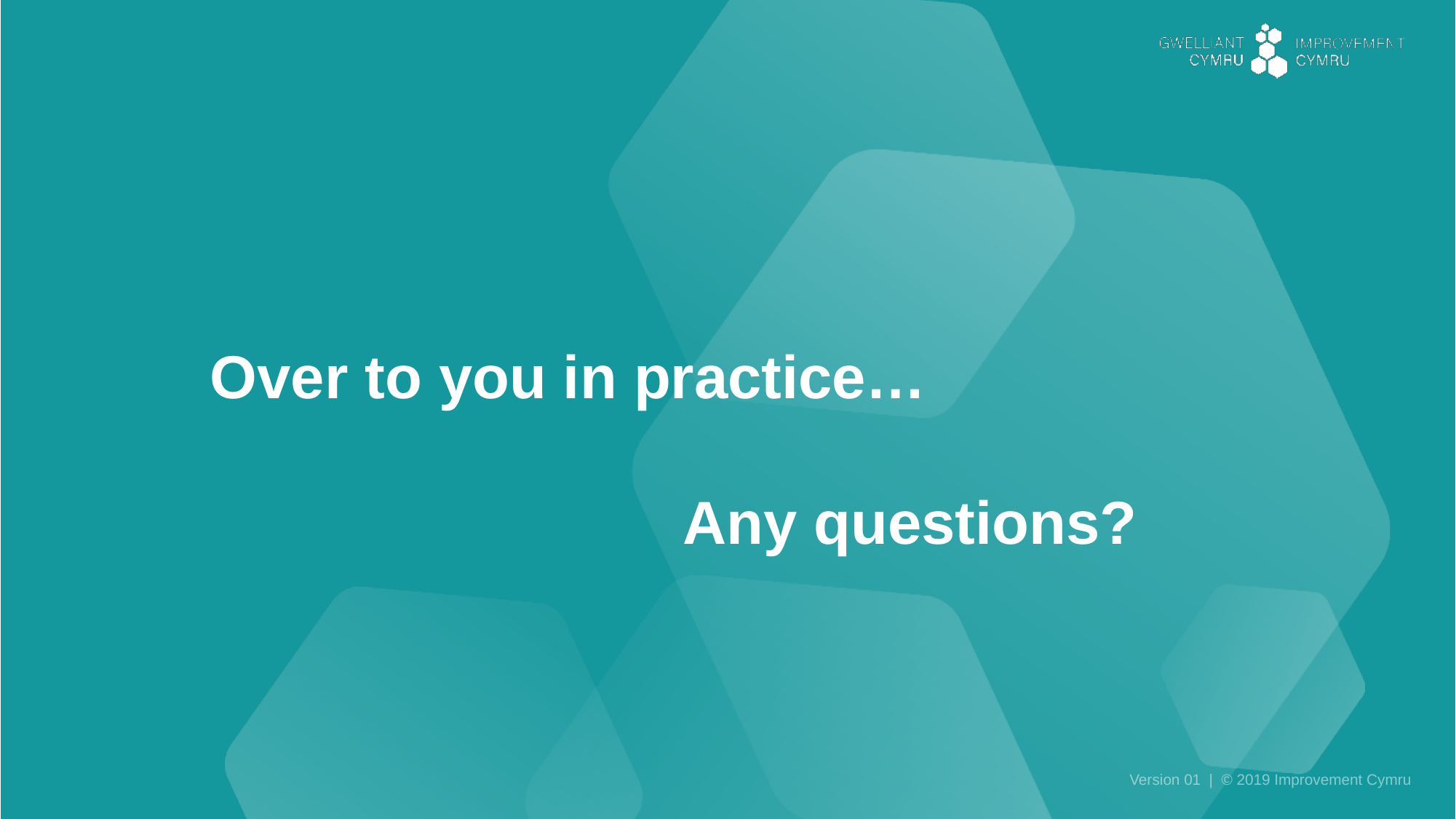

Over to you in practice…

Any questions?